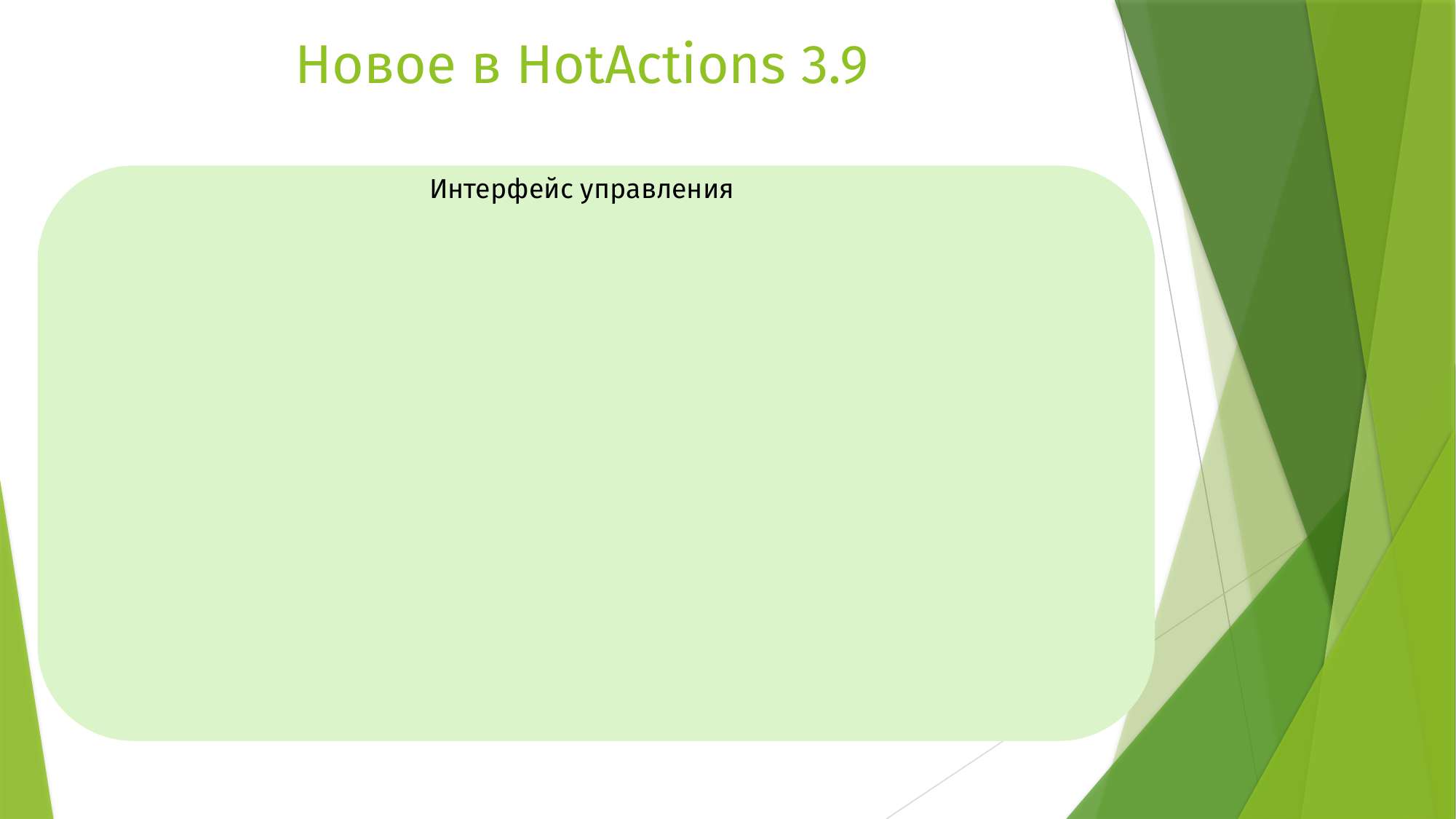

# Новое в HotActions 3.9

Интерфейс управления